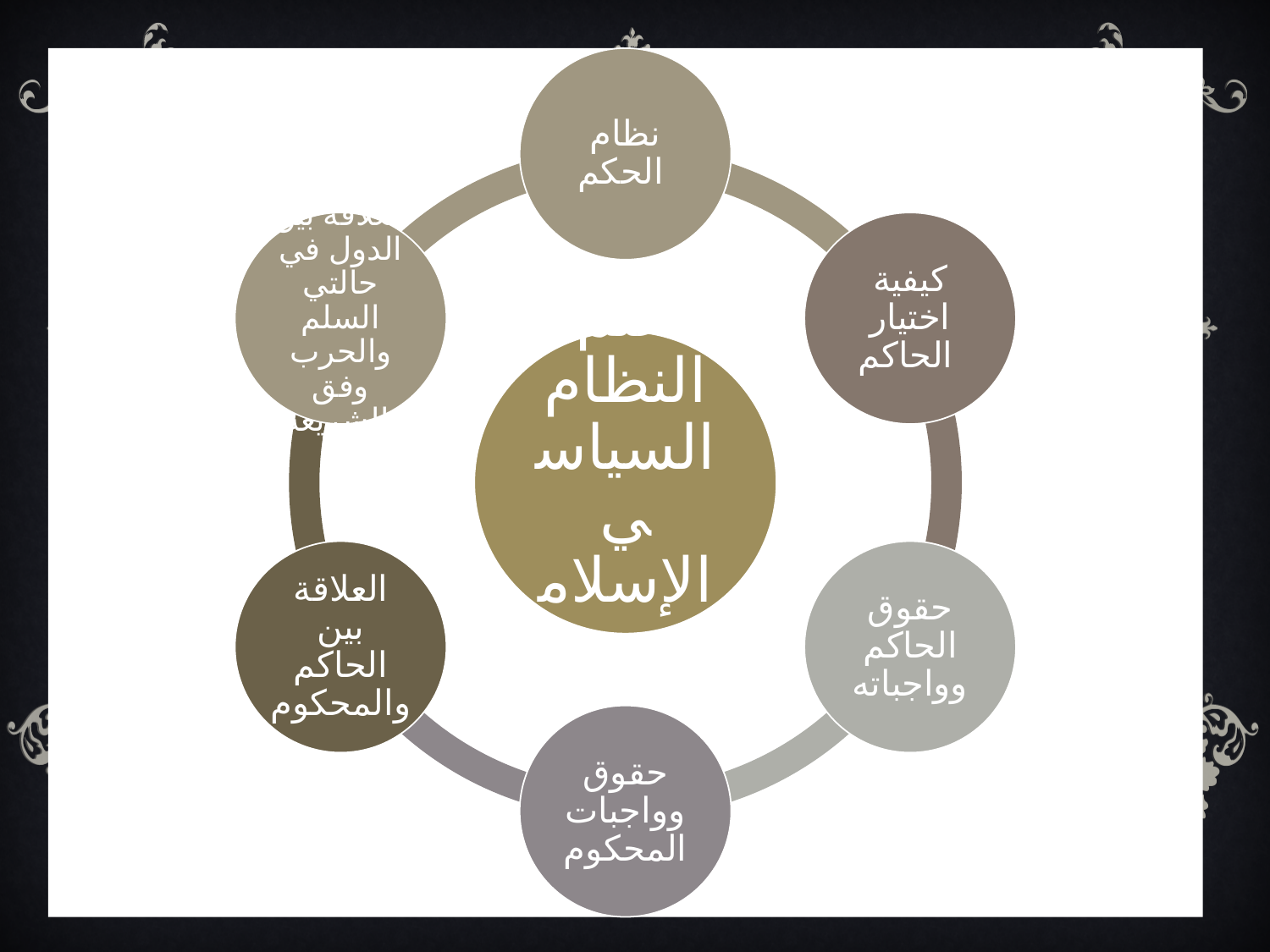

علم النظام السياسي الإسلامي
نظام الحكم
كيفية اختيار الحاكم
حقوق الحاكم وواجباته
حقوق وواجبات المحكوم
العلاقة بين الحاكم والمحكوم
العلاقة بين الدول في حالتي السلم والحرب وفق الشريعة